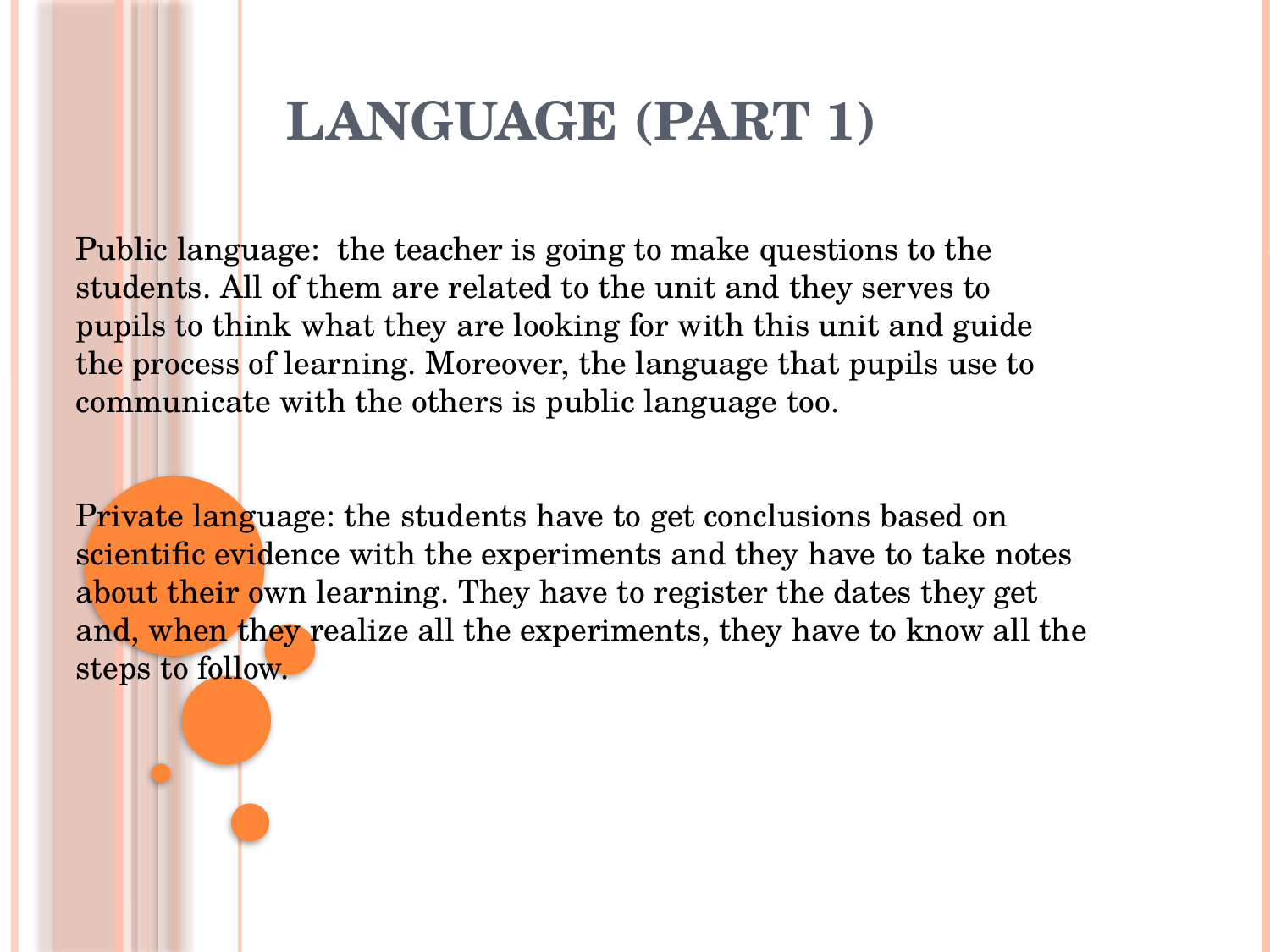

LANGUAGE (PART 1)
Public language:  the teacher is going to make questions to the students. All of them are related to the unit and they serves to pupils to think what they are looking for with this unit and guide the process of learning. Moreover, the language that pupils use to communicate with the others is public language too.

Private language: the students have to get conclusions based on scientific evidence with the experiments and they have to take notes about their own learning. They have to register the dates they get and, when they realize all the experiments, they have to know all the steps to follow.